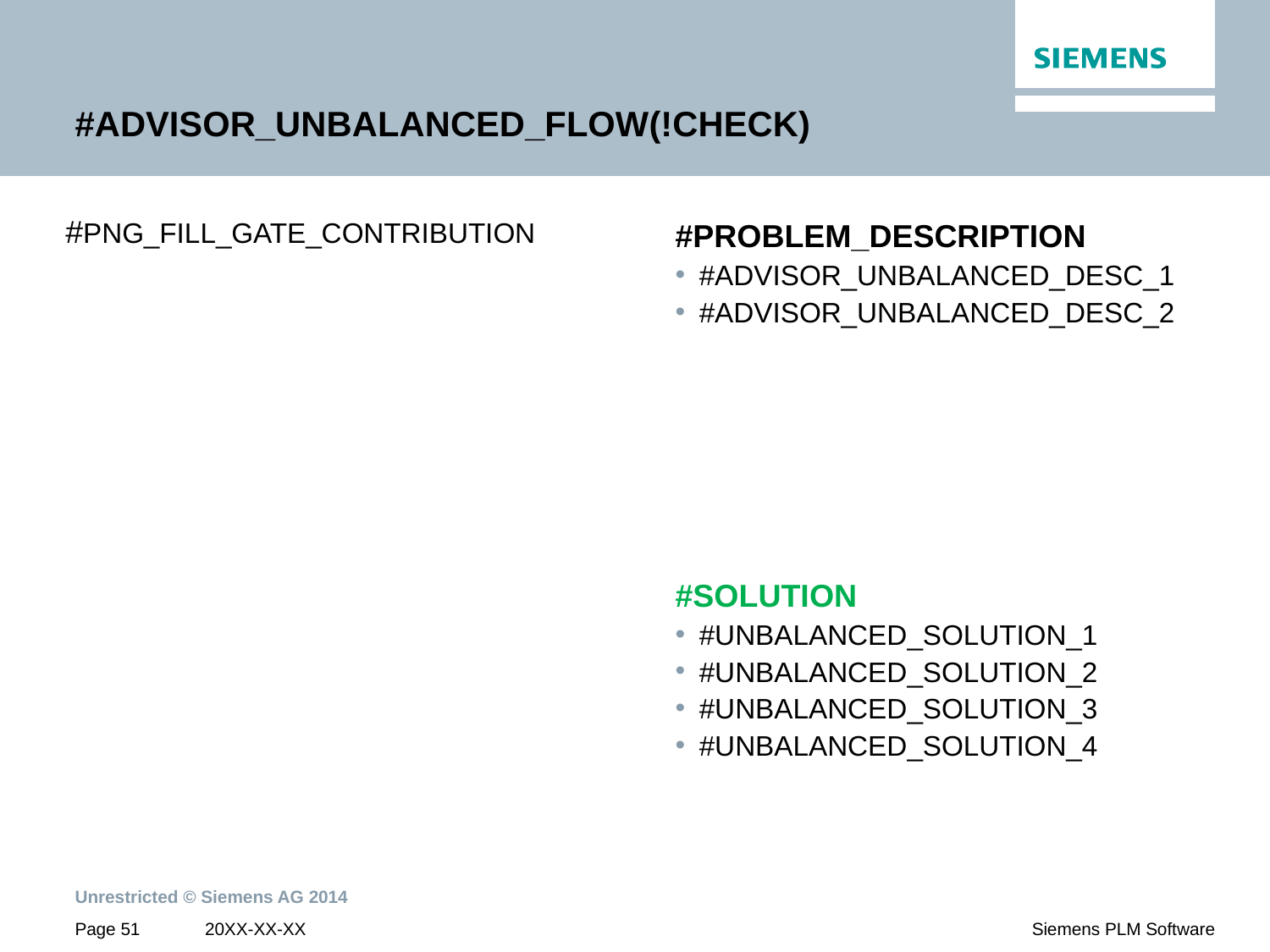

# #ADVISOR_UNBALANCED_FLOW(!CHECK)
#PNG_FILL_GATE_CONTRIBUTION
#PROBLEM_DESCRIPTION
#ADVISOR_UNBALANCED_DESC_1
#ADVISOR_UNBALANCED_DESC_2

#SOLUTION
#UNBALANCED_SOLUTION_1
#UNBALANCED_SOLUTION_2
#UNBALANCED_SOLUTION_3
#UNBALANCED_SOLUTION_4